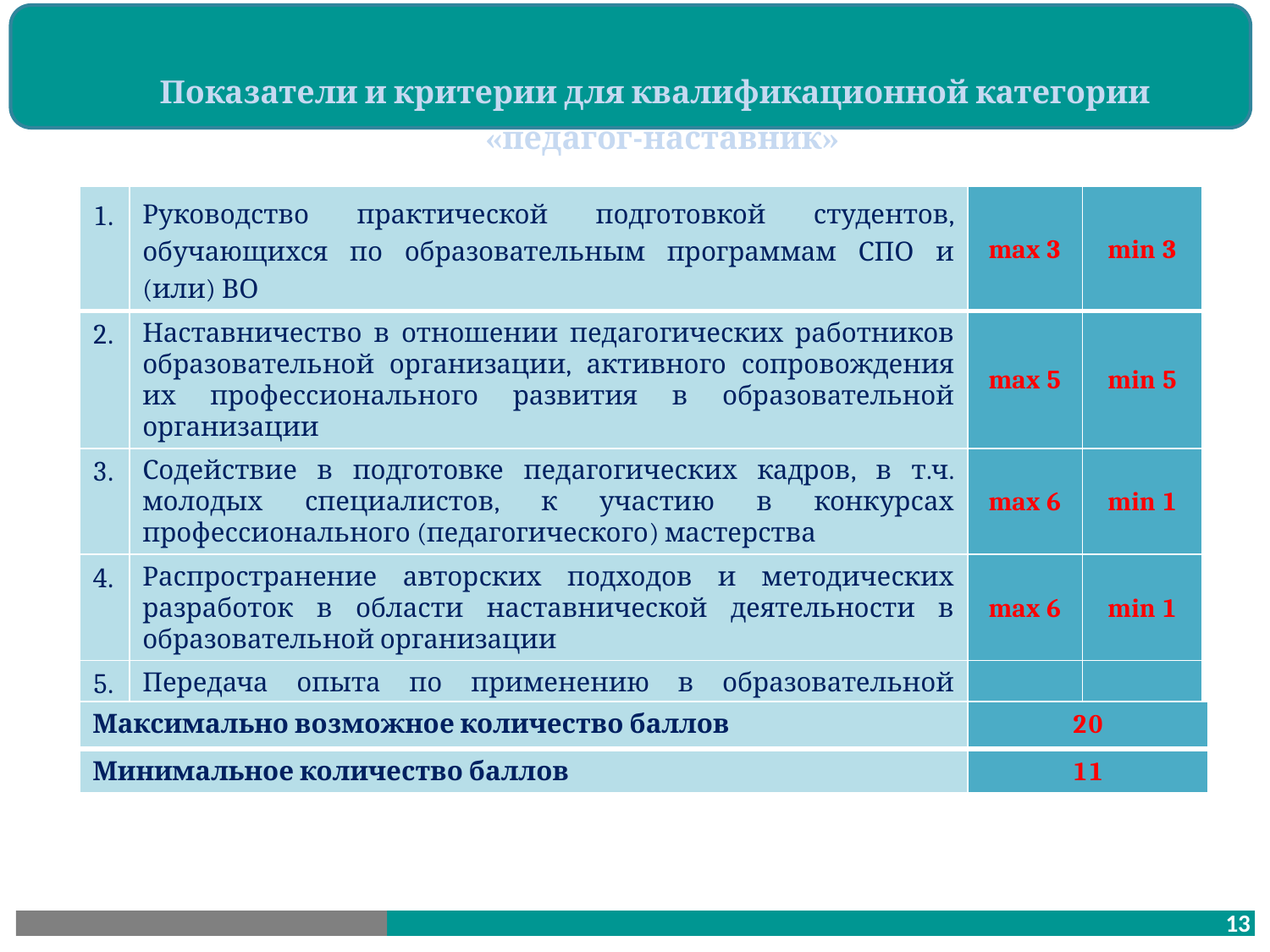

Показатели и критерии для квалификационной категории
«педагог-наставник»

| 1. | Руководство практической подготовкой студентов, обучающихся по образовательным программам СПО и (или) ВО | max 3 | min 3 |
| --- | --- | --- | --- |
| 2. | Наставничество в отношении педагогических работников образовательной организации, активного сопровождения их профессионального развития в образовательной организации | max 5 | min 5 |
| 3. | Содействие в подготовке педагогических кадров, в т.ч. молодых специалистов, к участию в конкурсах профессионального (педагогического) мастерства | max 6 | min 1 |
| 4. | Распространение авторских подходов и методических разработок в области наставнической деятельности в образовательной организации | max 6 | min 1 |
| 5. | Передача опыта по применению в образовательной организации авторских учебных и (или) учебно-методических разработок | max 6 | min 1 |
| Максимально возможное количество баллов | 20 |
| --- | --- |
| Минимальное количество баллов | 11 |

13